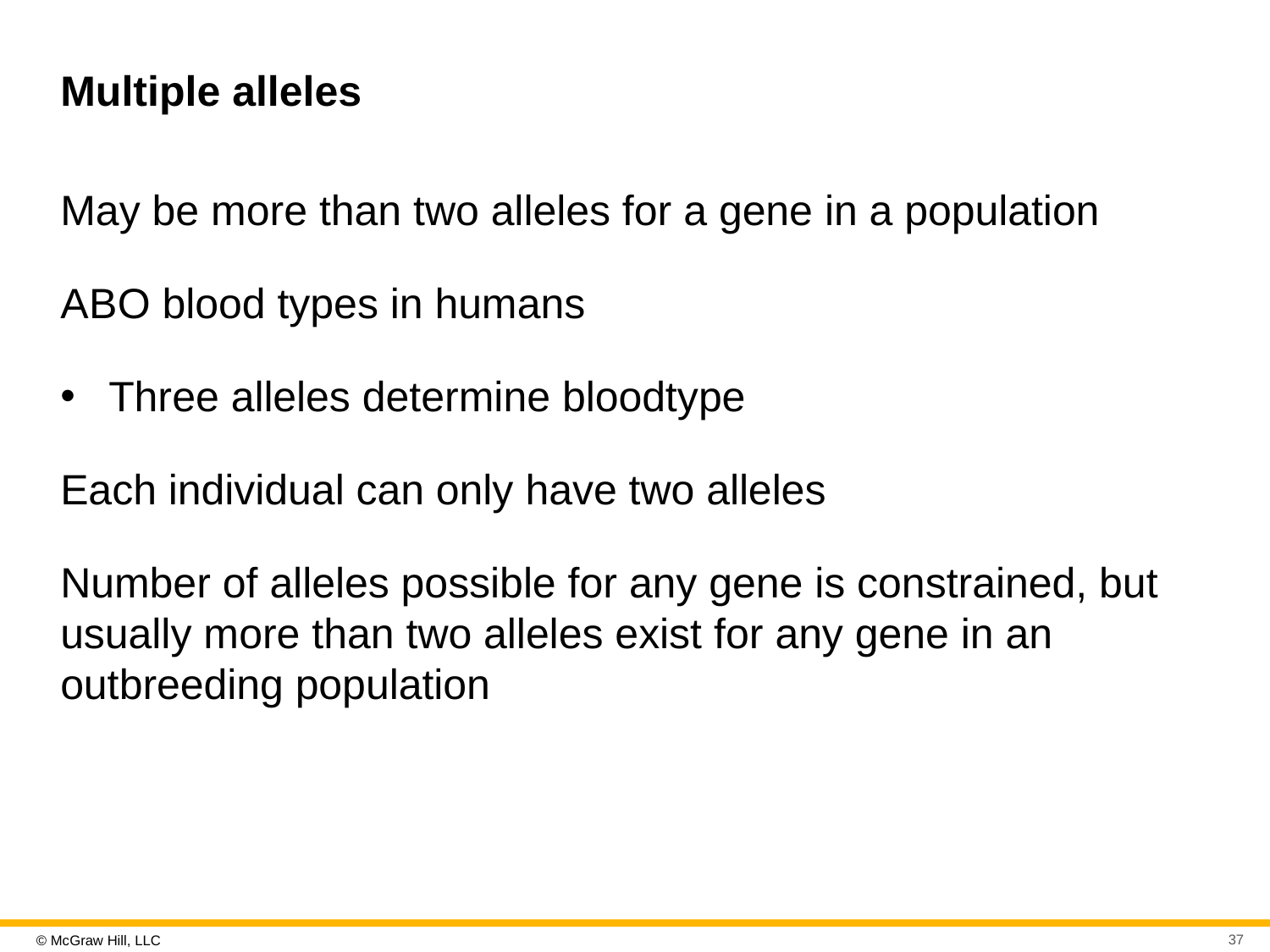

# Multiple alleles
May be more than two alleles for a gene in a population
A B O blood types in humans
Three alleles determine bloodtype
Each individual can only have two alleles
Number of alleles possible for any gene is constrained, but usually more than two alleles exist for any gene in an outbreeding population
37